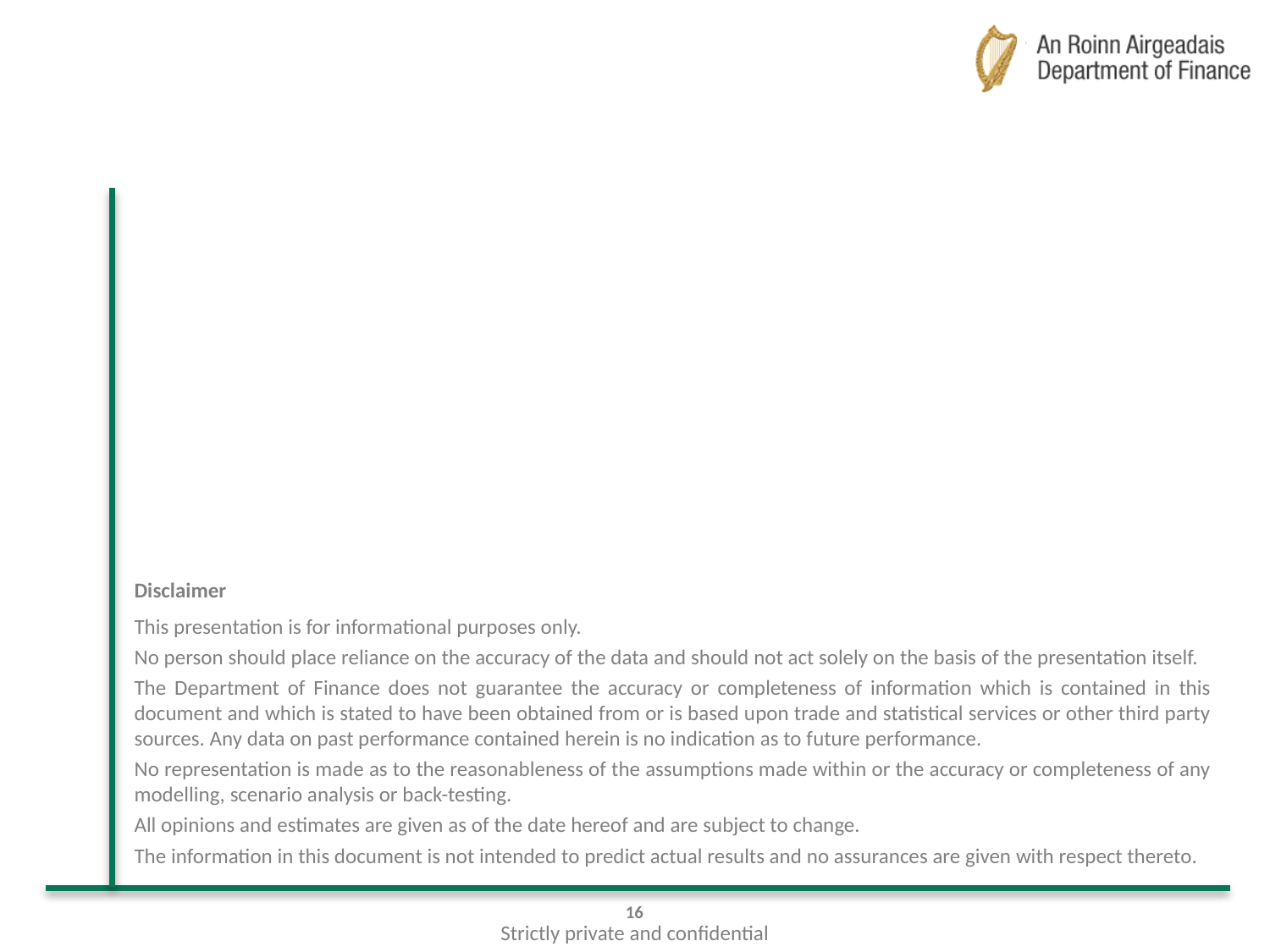

Disclaimer
This presentation is for informational purposes only.
No person should place reliance on the accuracy of the data and should not act solely on the basis of the presentation itself.
The Department of Finance does not guarantee the accuracy or completeness of information which is contained in this document and which is stated to have been obtained from or is based upon trade and statistical services or other third party sources. Any data on past performance contained herein is no indication as to future performance.
No representation is made as to the reasonableness of the assumptions made within or the accuracy or completeness of any modelling, scenario analysis or back-testing.
All opinions and estimates are given as of the date hereof and are subject to change.
The information in this document is not intended to predict actual results and no assurances are given with respect thereto.
16
Strictly private and confidential